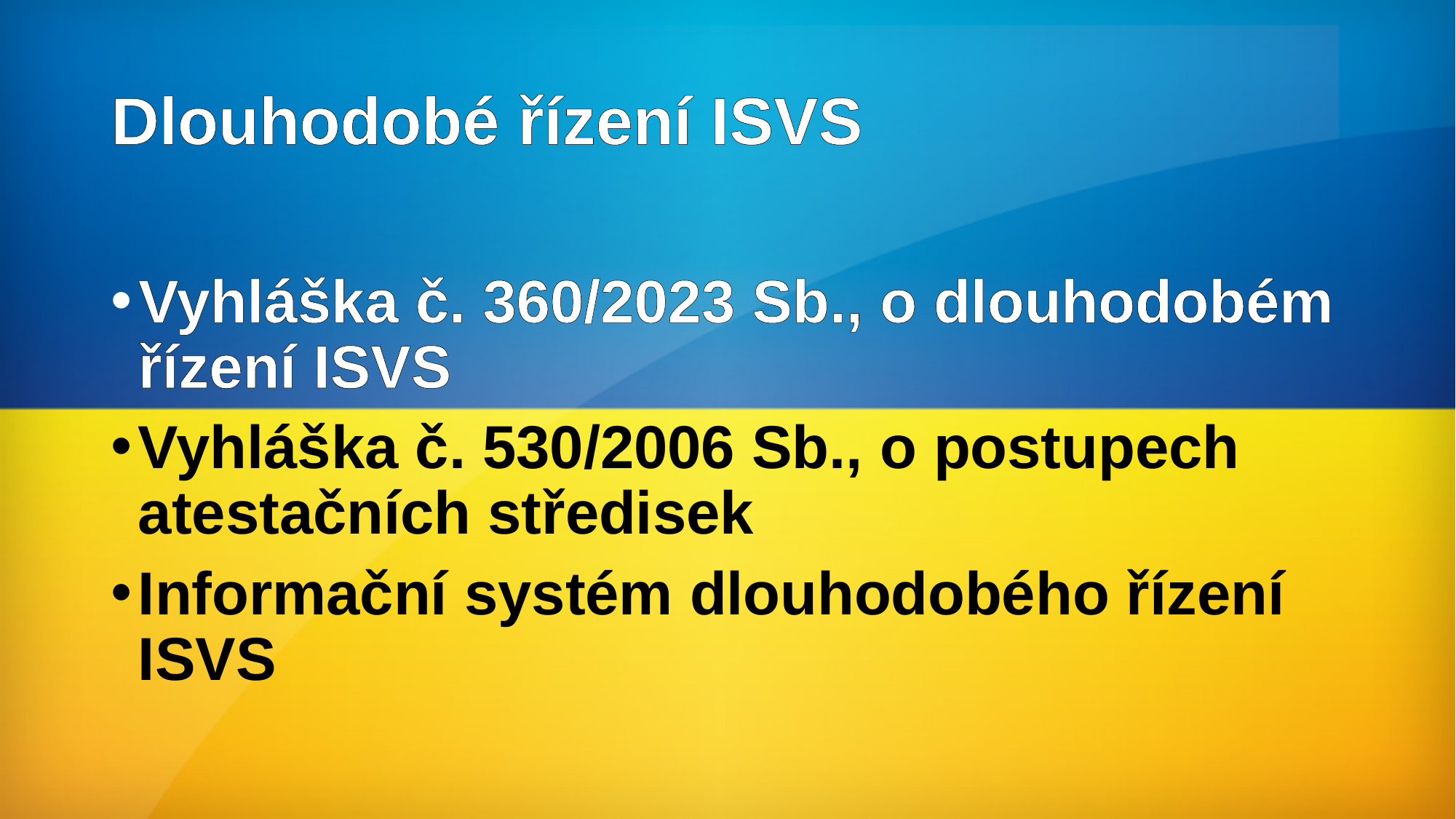

# Dlouhodobé řízení ISVS
Vyhláška č. 360/2023 Sb., o dlouhodobém řízení ISVS
Vyhláška č. 530/2006 Sb., o postupech atestačních středisek
Informační systém dlouhodobého řízení ISVS